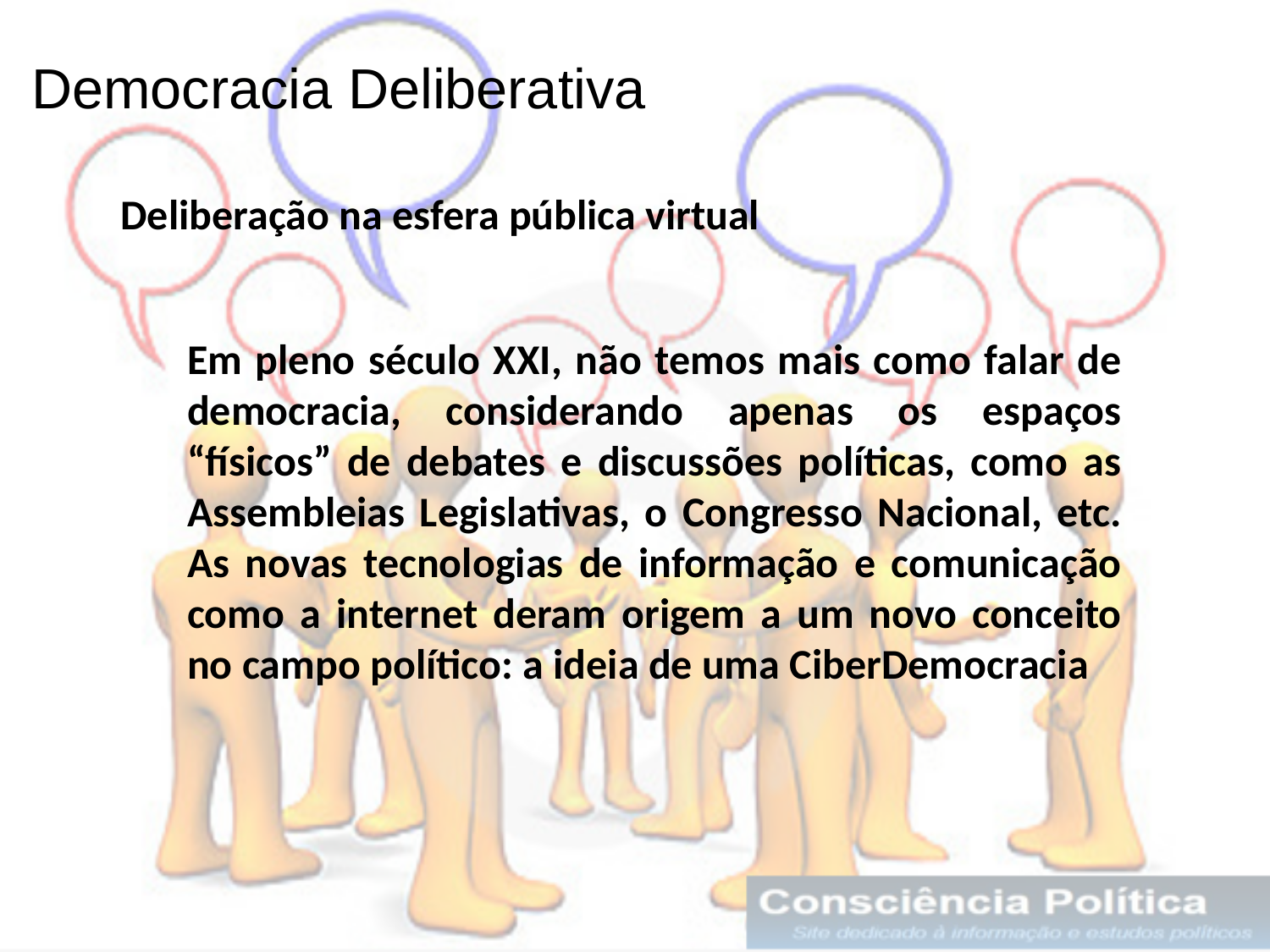

Democracia Deliberativa
Deliberação na esfera pública virtual
Em pleno século XXI, não temos mais como falar de democracia, considerando apenas os espaços “físicos” de debates e discussões políticas, como as Assembleias Legislativas, o Congresso Nacional, etc. As novas tecnologias de informação e comunicação como a internet deram origem a um novo conceito no campo político: a ideia de uma CiberDemocracia